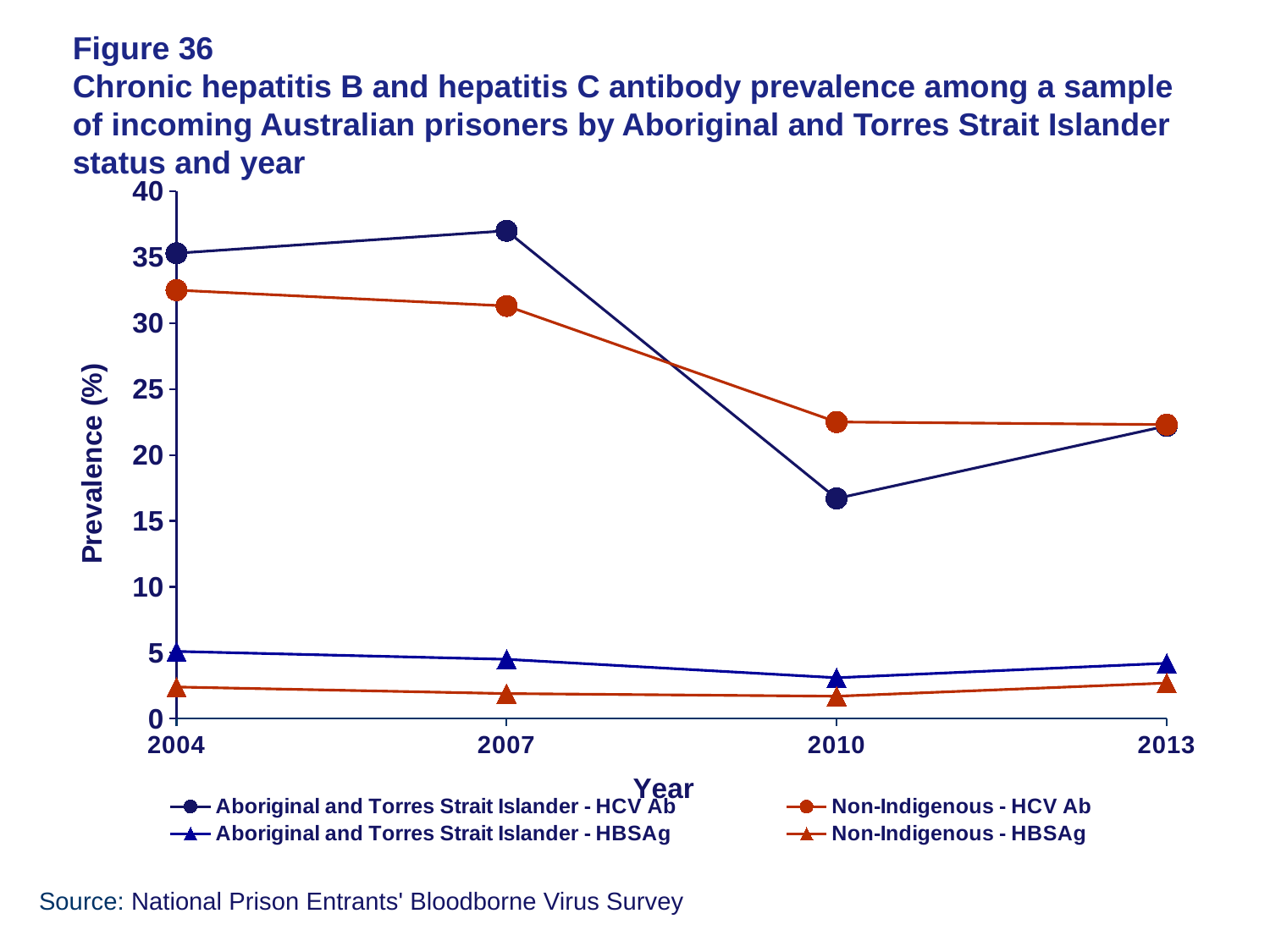

# Figure 36 Chronic hepatitis B and hepatitis C antibody prevalence among a sample of incoming Australian prisoners by Aboriginal and Torres Strait Islander status and year

### Chart

| Category | Aboriginal and Torres Strait Islander - HCV Ab | Non-Indigenous - HCV Ab | Aboriginal and Torres Strait Islander - HBSAg | Non-Indigenous - HBSAg |
|---|---|---|---|---|
| 2004.0 | 35.3 | 32.5 | 5.1 | 2.4 |
| 2007.0 | 37.0 | 31.3 | 4.5 | 1.9 |
| 2010.0 | 16.7 | 22.5 | 3.1 | 1.7 |
| 2013.0 | 22.2 | 22.3 | 4.2 | 2.7 |
Source: National Prison Entrants' Bloodborne Virus Survey